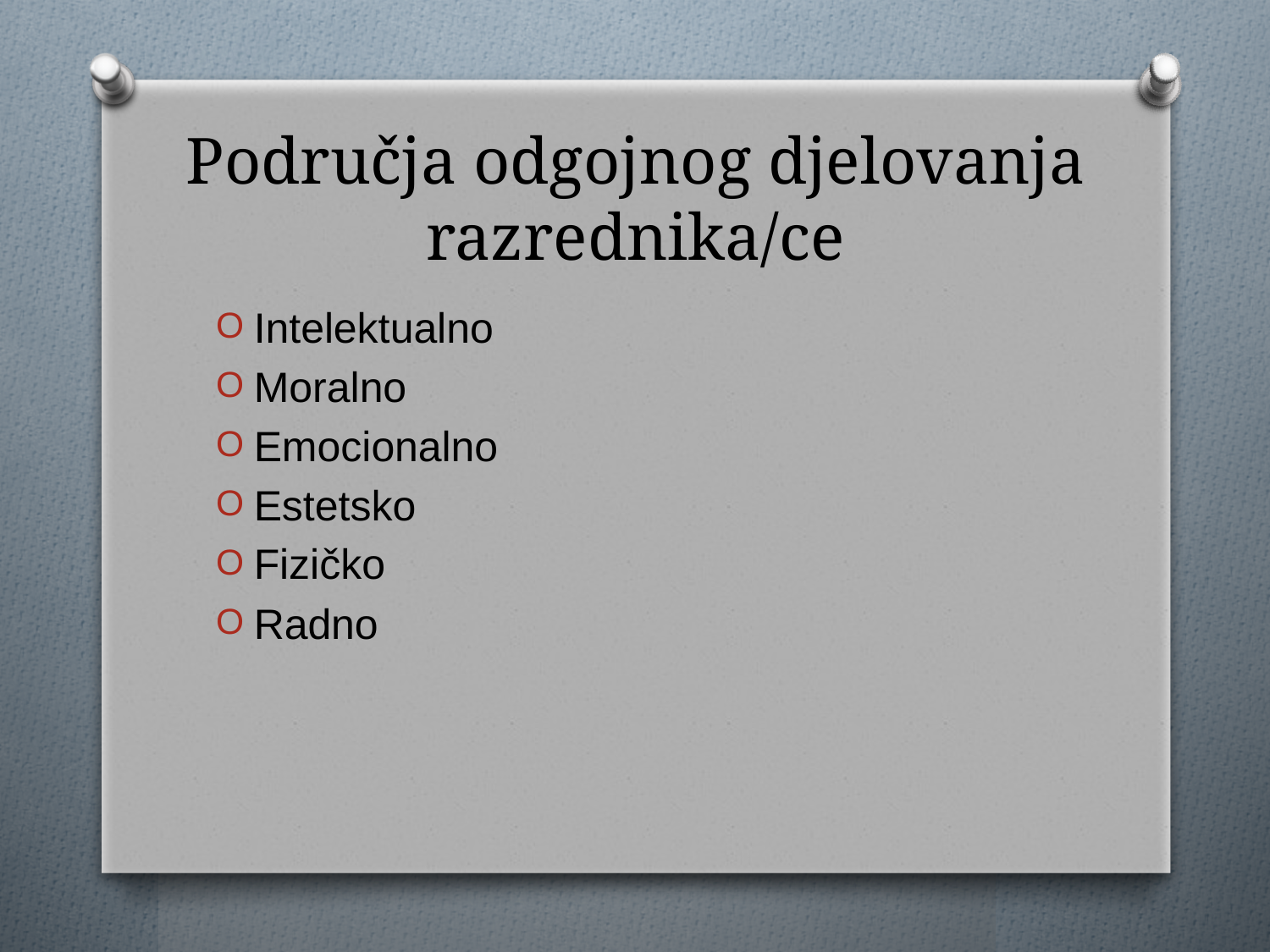

# Područja odgojnog djelovanja razrednika/ce
Intelektualno
Moralno
Emocionalno
Estetsko
Fizičko
Radno